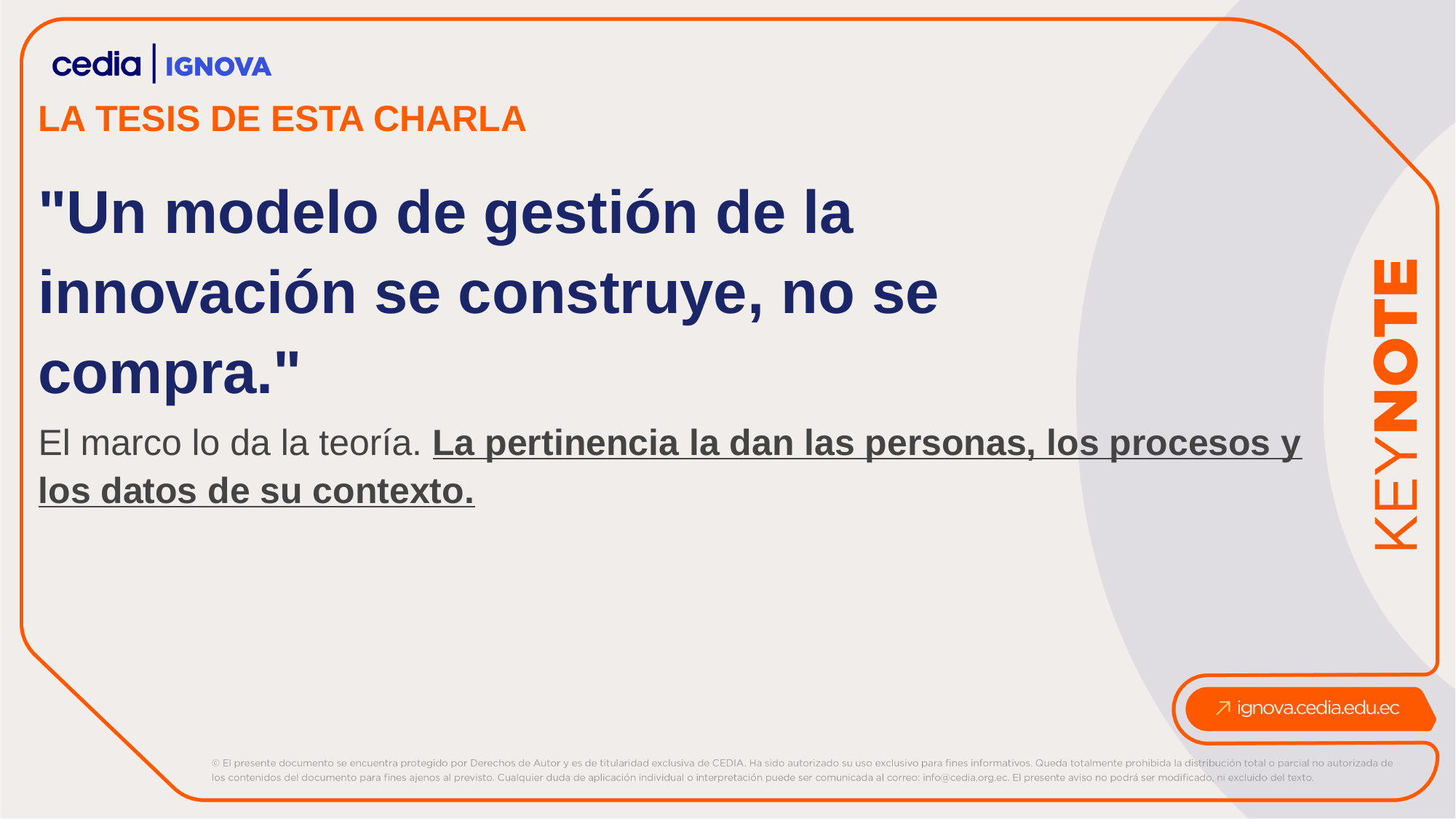

LA TESIS DE ESTA CHARLA
"Un modelo de gestión de la innovación se construye, no se compra."
El marco lo da la teoría. La pertinencia la dan las personas, los procesos y los datos de su contexto.